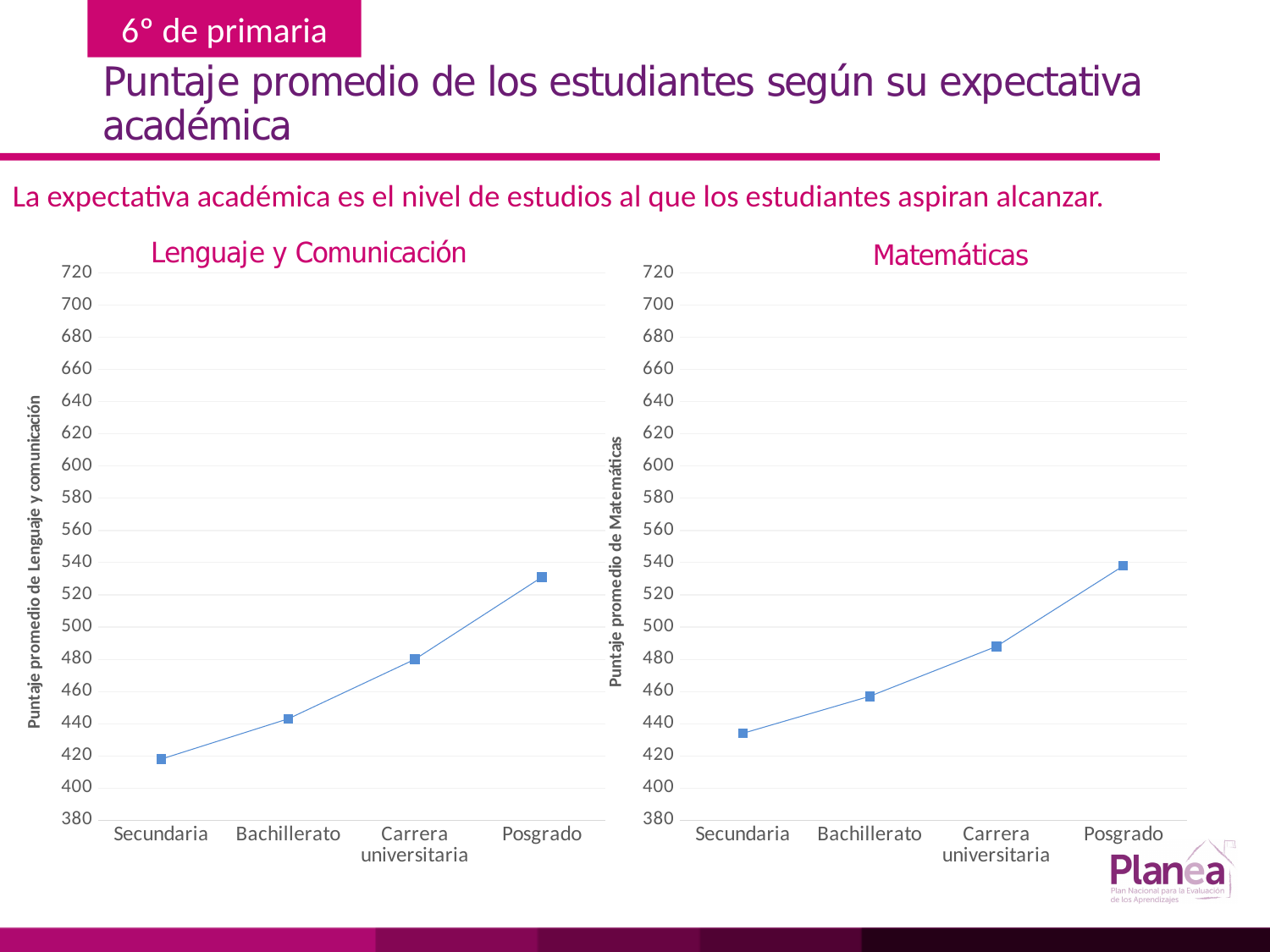

# Puntaje promedio de los estudiantes según su expectativa académica

La expectativa académica es el nivel de estudios al que los estudiantes aspiran alcanzar.
Lenguaje y Comunicación
Matemáticas

### Chart

| Category |  |
|---|---|
| Secundaria | 418.0 |
| Bachillerato | 443.0 |
| Carrera universitaria | 480.0 |
| Posgrado | 531.0 |

### Chart

| Category |  |
|---|---|
| Secundaria | 434.0 |
| Bachillerato | 457.0 |
| Carrera universitaria | 488.0 |
| Posgrado | 538.0 |